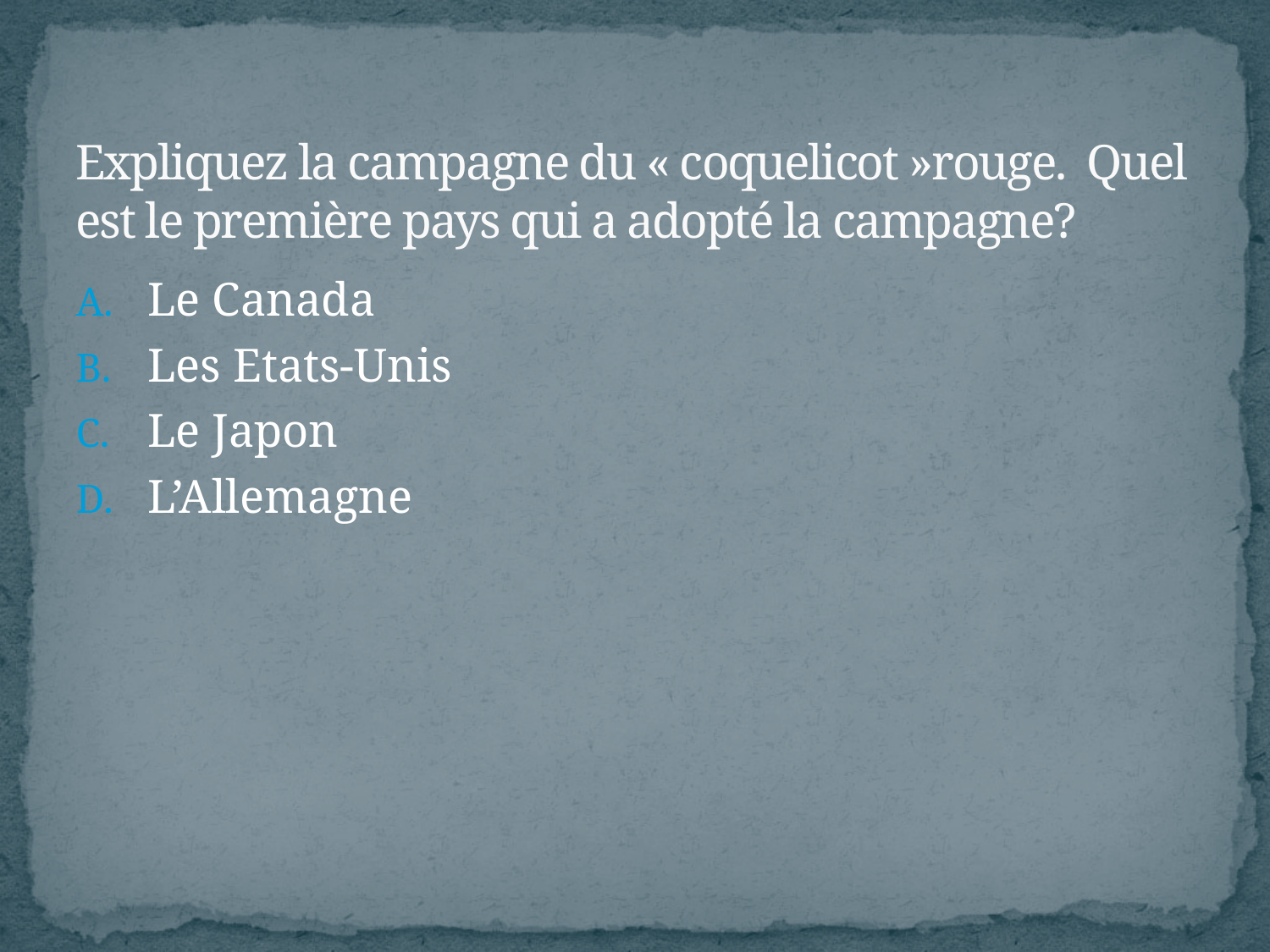

# Expliquez la campagne du « coquelicot »rouge.  Quel est le première pays qui a adopté la campagne?
Le Canada
Les Etats-Unis
Le Japon
L’Allemagne